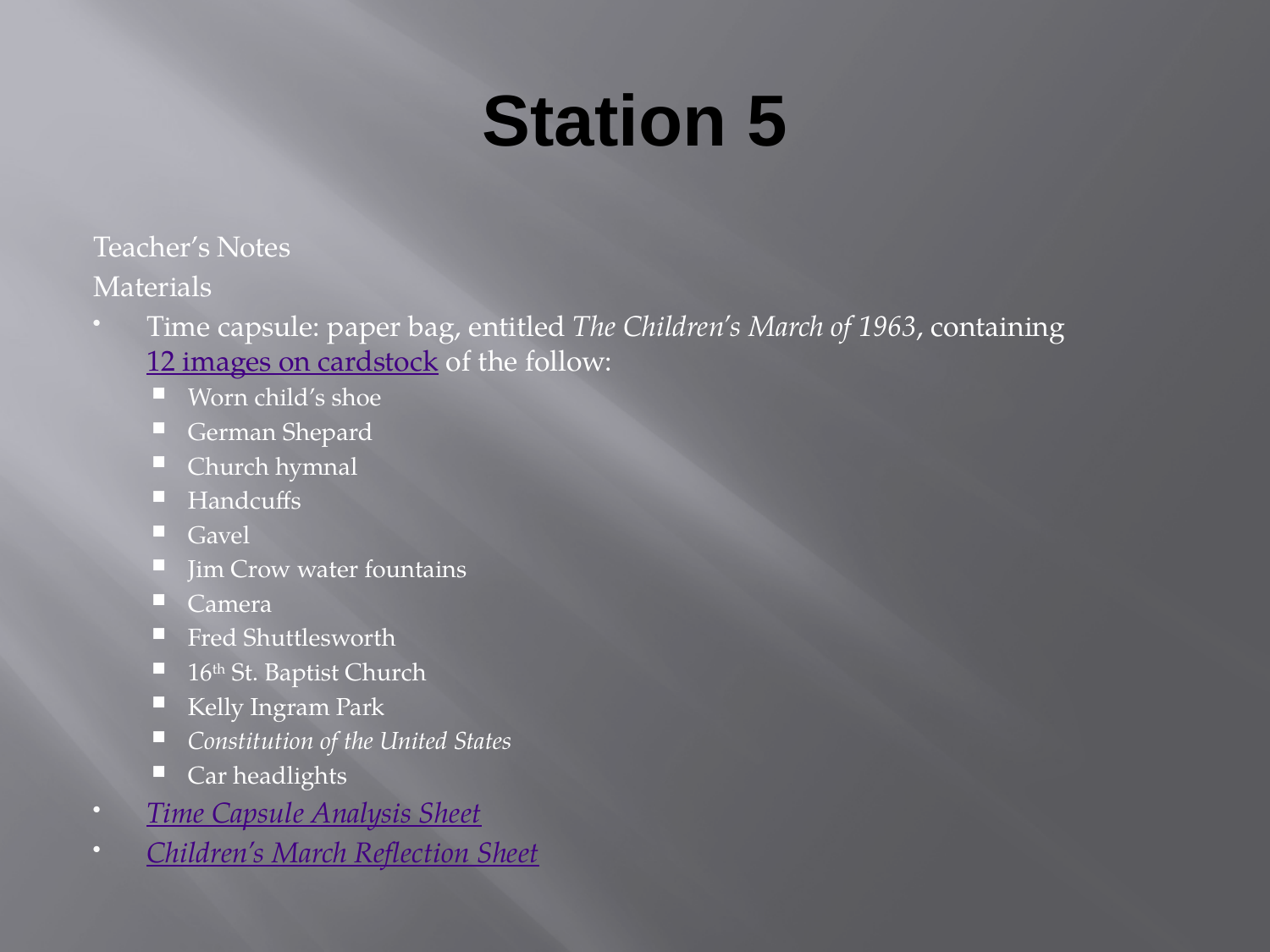

# Station 5
Teacher’s Notes
Materials
Time capsule: paper bag, entitled The Children’s March of 1963, containing 12 images on cardstock of the follow:
Worn child’s shoe
German Shepard
Church hymnal
Handcuffs
Gavel
Jim Crow water fountains
Camera
Fred Shuttlesworth
16th St. Baptist Church
Kelly Ingram Park
Constitution of the United States
Car headlights
Time Capsule Analysis Sheet
Children’s March Reflection Sheet